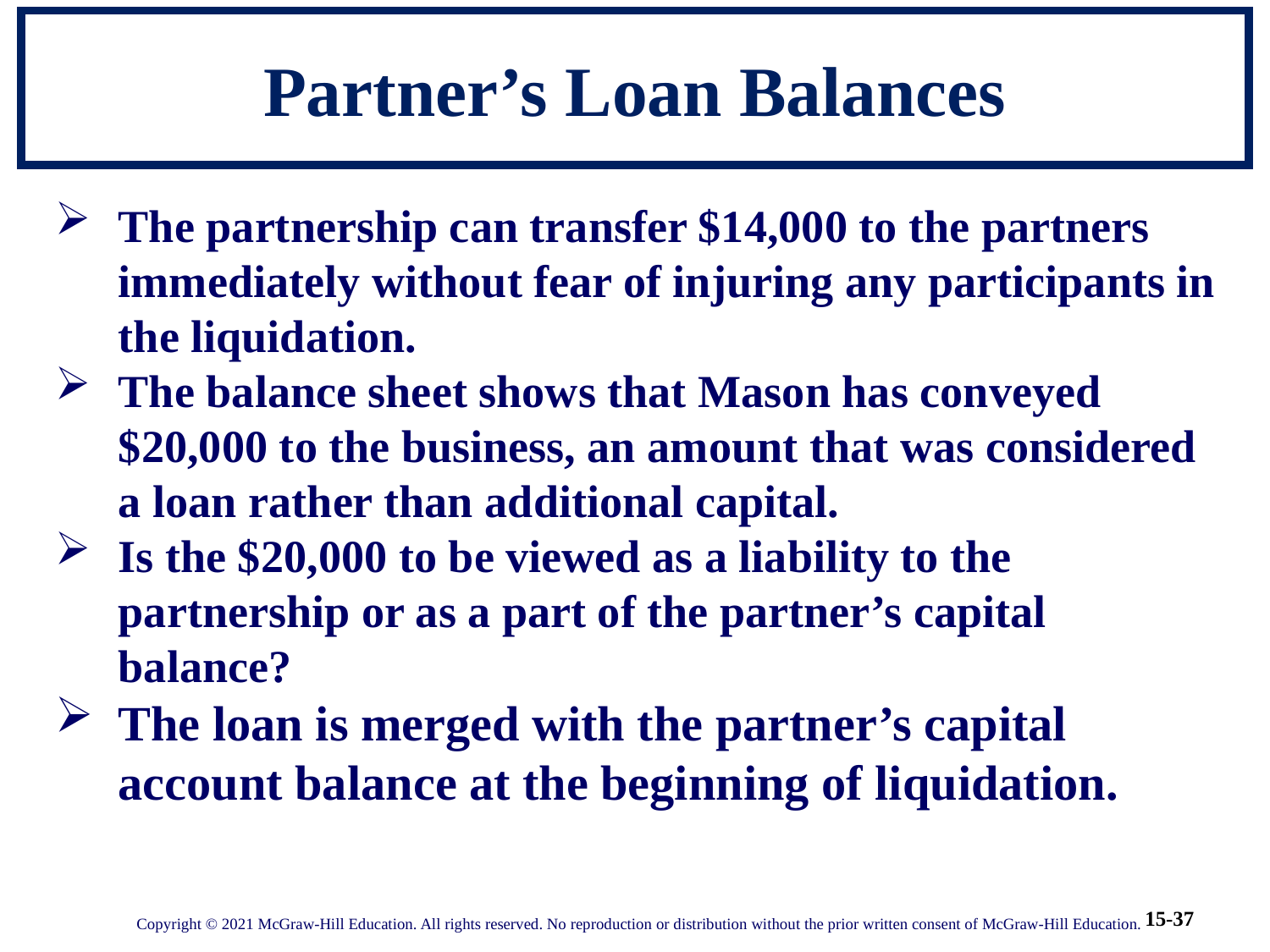

# Partner’s Loan Balances
The partnership can transfer $14,000 to the partners immediately without fear of injuring any participants in the liquidation.
The balance sheet shows that Mason has conveyed $20,000 to the business, an amount that was considered a loan rather than additional capital.
Is the $20,000 to be viewed as a liability to the partnership or as a part of the partner’s capital balance?
The loan is merged with the partner’s capital account balance at the beginning of liquidation.
Copyright © 2021 McGraw-Hill Education. All rights reserved. No reproduction or distribution without the prior written consent of McGraw-Hill Education.